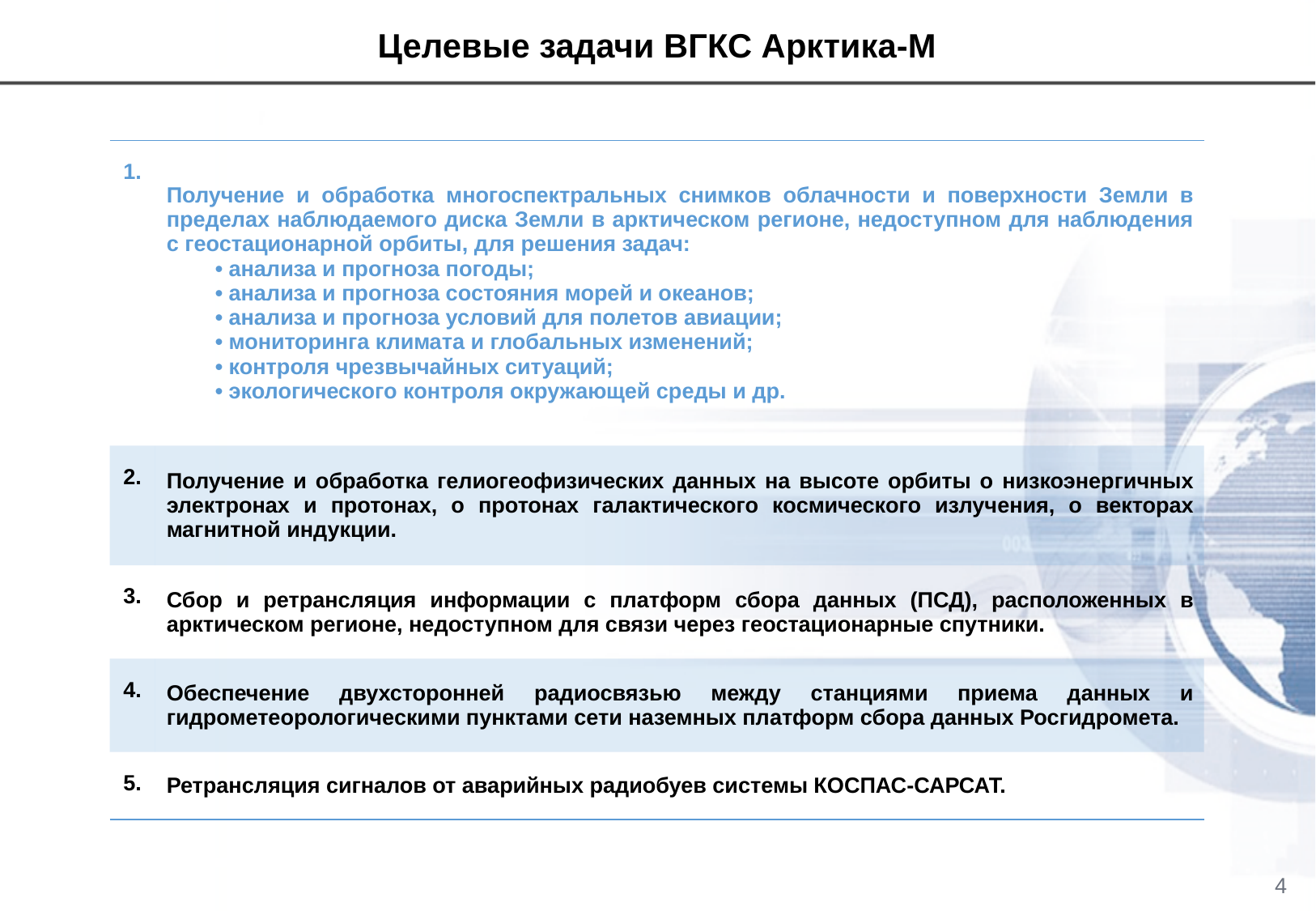

Целевые задачи ВГКС Арктика-М
| 1. | Получение и обработка многоспектральных снимков облачности и поверхности Земли в пределах наблюдаемого диска Земли в арктическом регионе, недоступном для наблюдения с геостационарной орбиты, для решения задач: • анализа и прогноза погоды; • анализа и прогноза состояния морей и океанов; • анализа и прогноза условий для полетов авиации; • мониторинга климата и глобальных изменений; • контроля чрезвычайных ситуаций; • экологического контроля окружающей среды и др. |
| --- | --- |
| 2. | Получение и обработка гелиогеофизических данных на высоте орбиты о низкоэнергичных электронах и протонах, о протонах галактического космического излучения, о векторах магнитной индукции. |
| 3. | Сбор и ретрансляция информации с платформ сбора данных (ПСД), расположенных в арктическом регионе, недоступном для связи через геостационарные спутники. |
| 4. | Обеспечение двухсторонней радиосвязью между станциями приема данных и гидрометеорологическими пунктами сети наземных платформ сбора данных Росгидромета. |
| 5. | Ретрансляция сигналов от аварийных радиобуев системы КОСПАС-САРСАТ. |
4